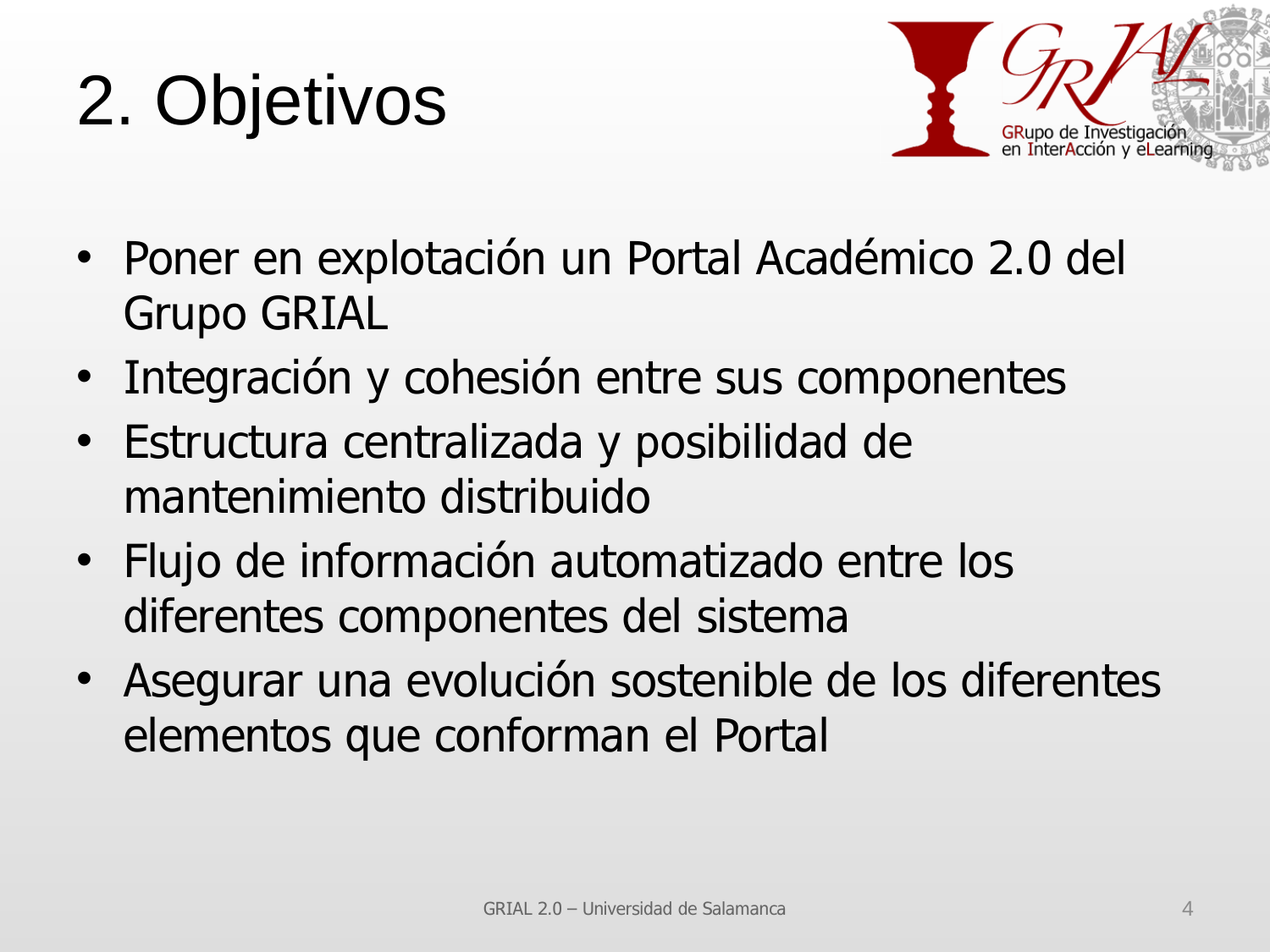

# 2. Objetivos
Poner en explotación un Portal Académico 2.0 del Grupo GRIAL
Integración y cohesión entre sus componentes
Estructura centralizada y posibilidad de mantenimiento distribuido
Flujo de información automatizado entre los diferentes componentes del sistema
Asegurar una evolución sostenible de los diferentes elementos que conforman el Portal

GRIAL 2.0 – Universidad de Salamanca
4